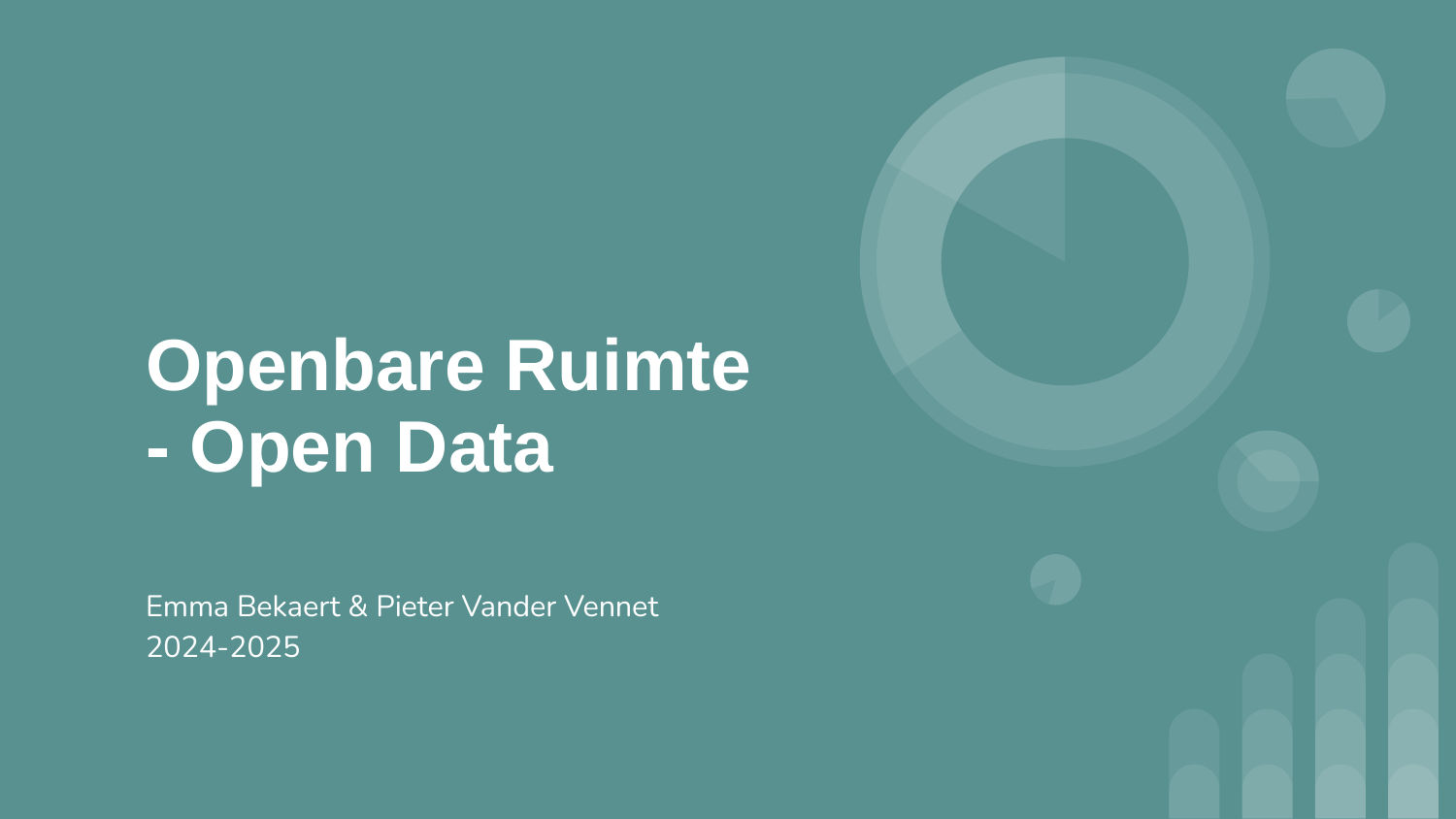

# Openbare Ruimte - Open Data
Emma Bekaert & Pieter Vander Vennet
2024-2025